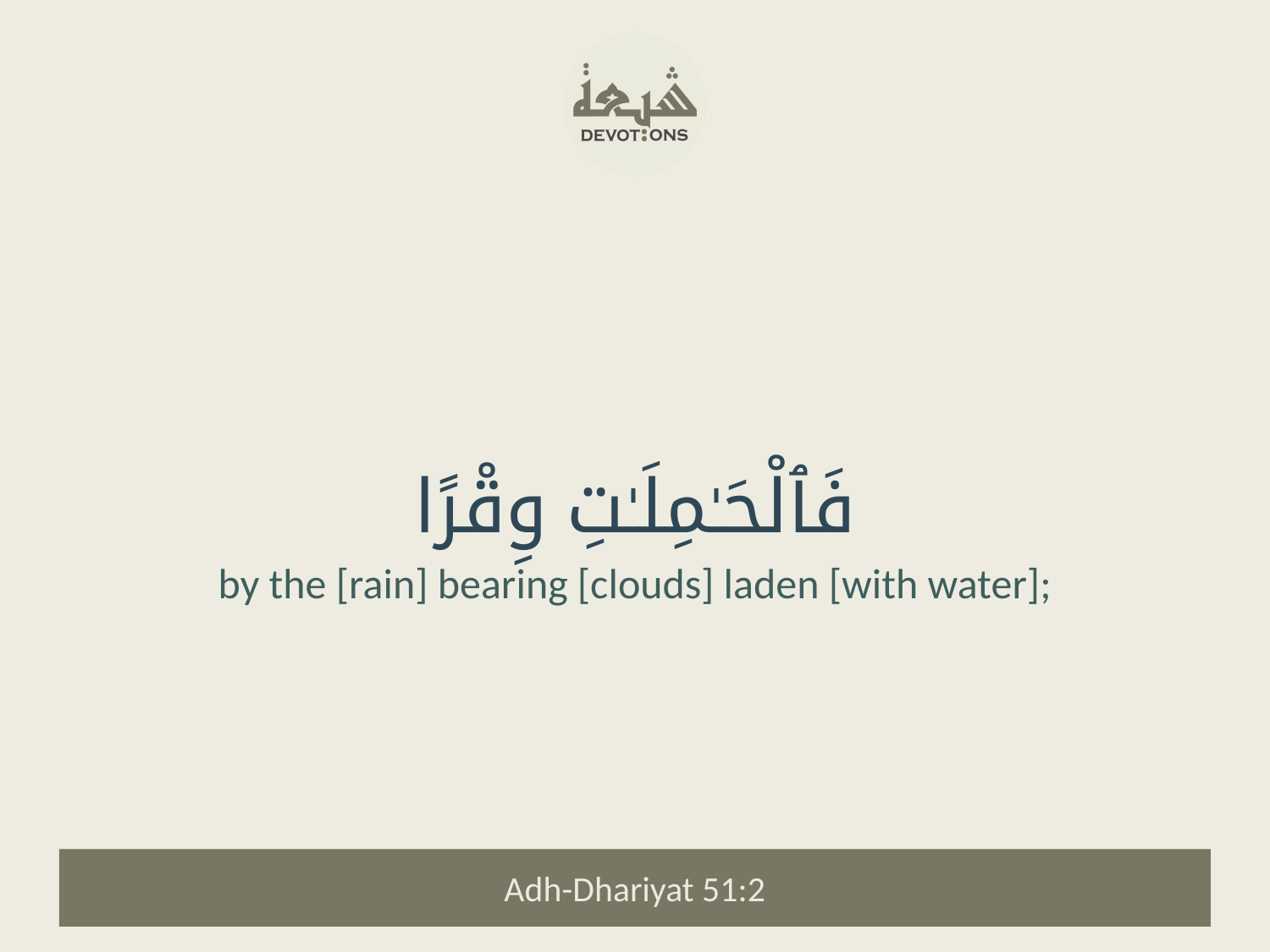

فَٱلْحَـٰمِلَـٰتِ وِقْرًا
by the [rain] bearing [clouds] laden [with water];
Adh-Dhariyat 51:2